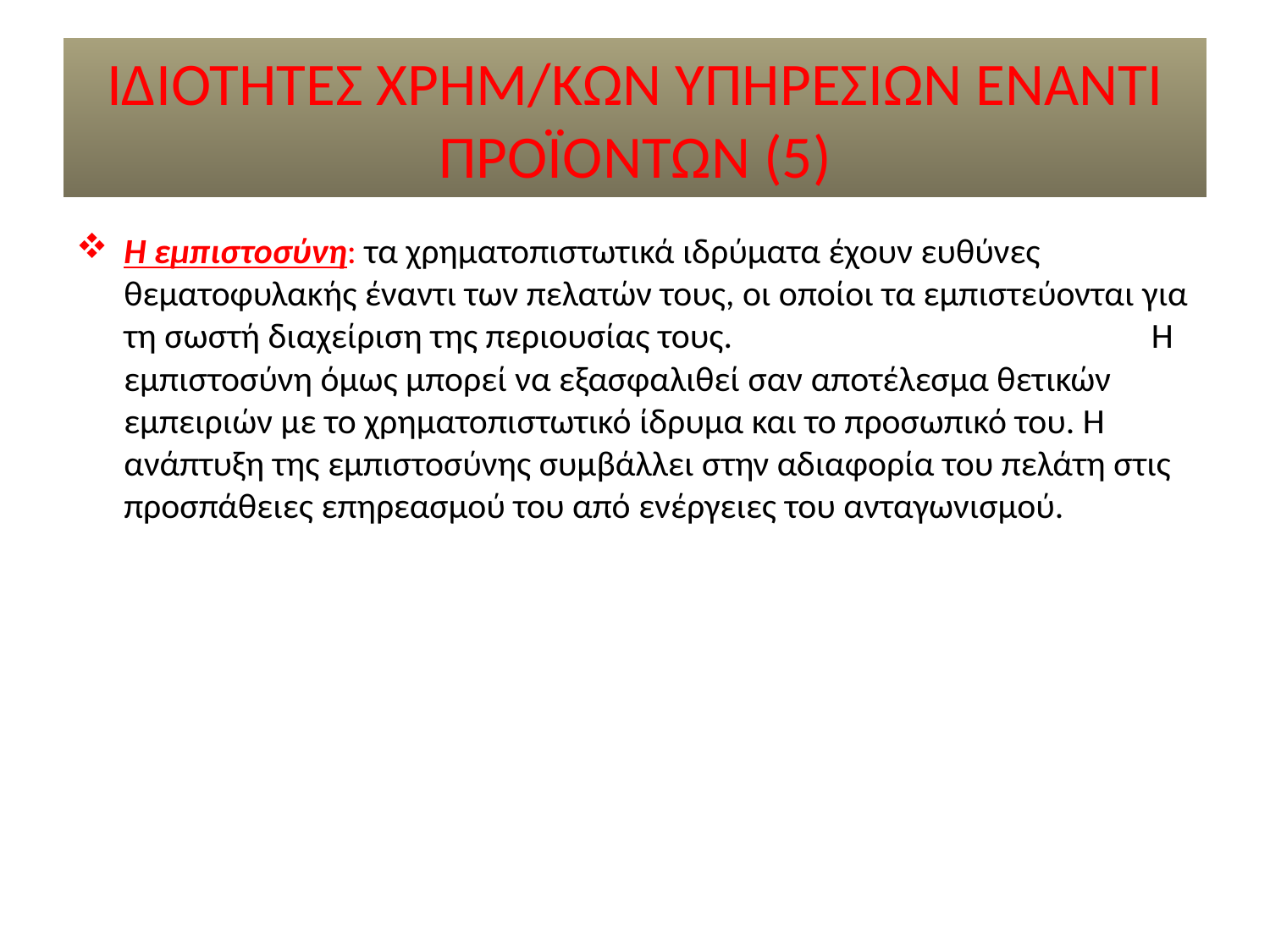

# ΙΔΙΟΤΗΤΕΣ ΧΡΗΜ/ΚΩΝ ΥΠΗΡΕΣΙΩΝ ΕΝΑΝΤΙ ΠΡΟΪΟΝΤΩΝ (5)
Η εμπιστοσύνη: τα χρηματοπιστωτικά ιδρύματα έχουν ευθύνες θεματοφυλακής έναντι των πελατών τους, οι οποίοι τα εμπιστεύονται για τη σωστή διαχείριση της περιουσίας τους.                                                    Η εμπιστοσύνη όμως μπορεί να εξασφαλιθεί σαν αποτέλεσμα θετικών εμπειριών με το χρηματοπιστωτικό ίδρυμα και το προσωπικό του. Η ανάπτυξη της εμπιστοσύνης συμβάλλει στην αδιαφορία του πελάτη στις προσπάθειες επηρεασμού του από ενέργειες του ανταγωνισμού.